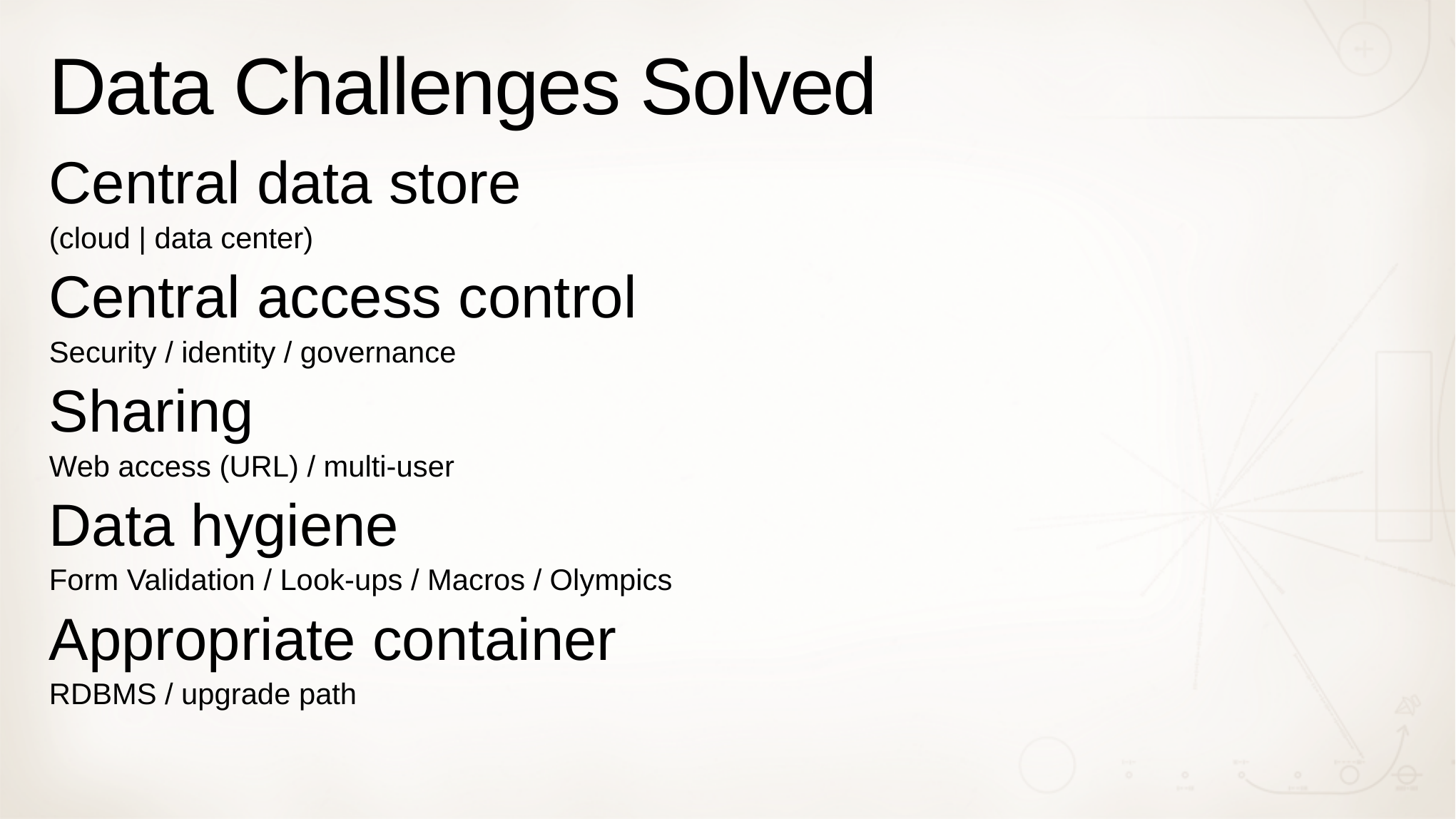

# Data Challenges Solved
Central data store
(cloud | data center)
Central access control
Security / identity / governance
Sharing
Web access (URL) / multi-user
Data hygiene
Form Validation / Look-ups / Macros / Olympics
Appropriate container
RDBMS / upgrade path